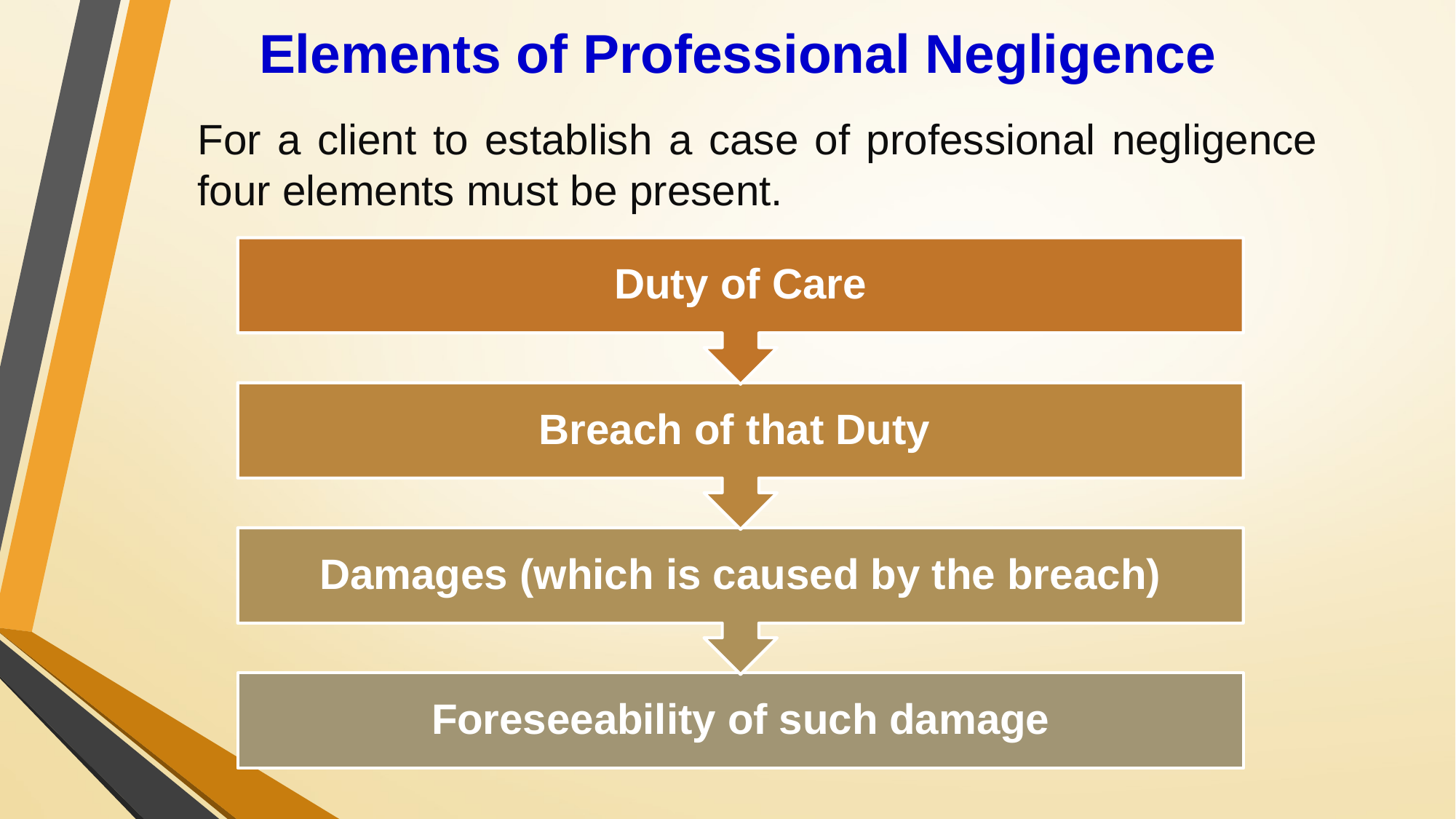

# Elements of Professional Negligence
For a client to establish a case of professional negligence four elements must be present.
Foreseeability of such damage
Damages (which is caused by the breach)
Breach of that Duty
Duty of Care